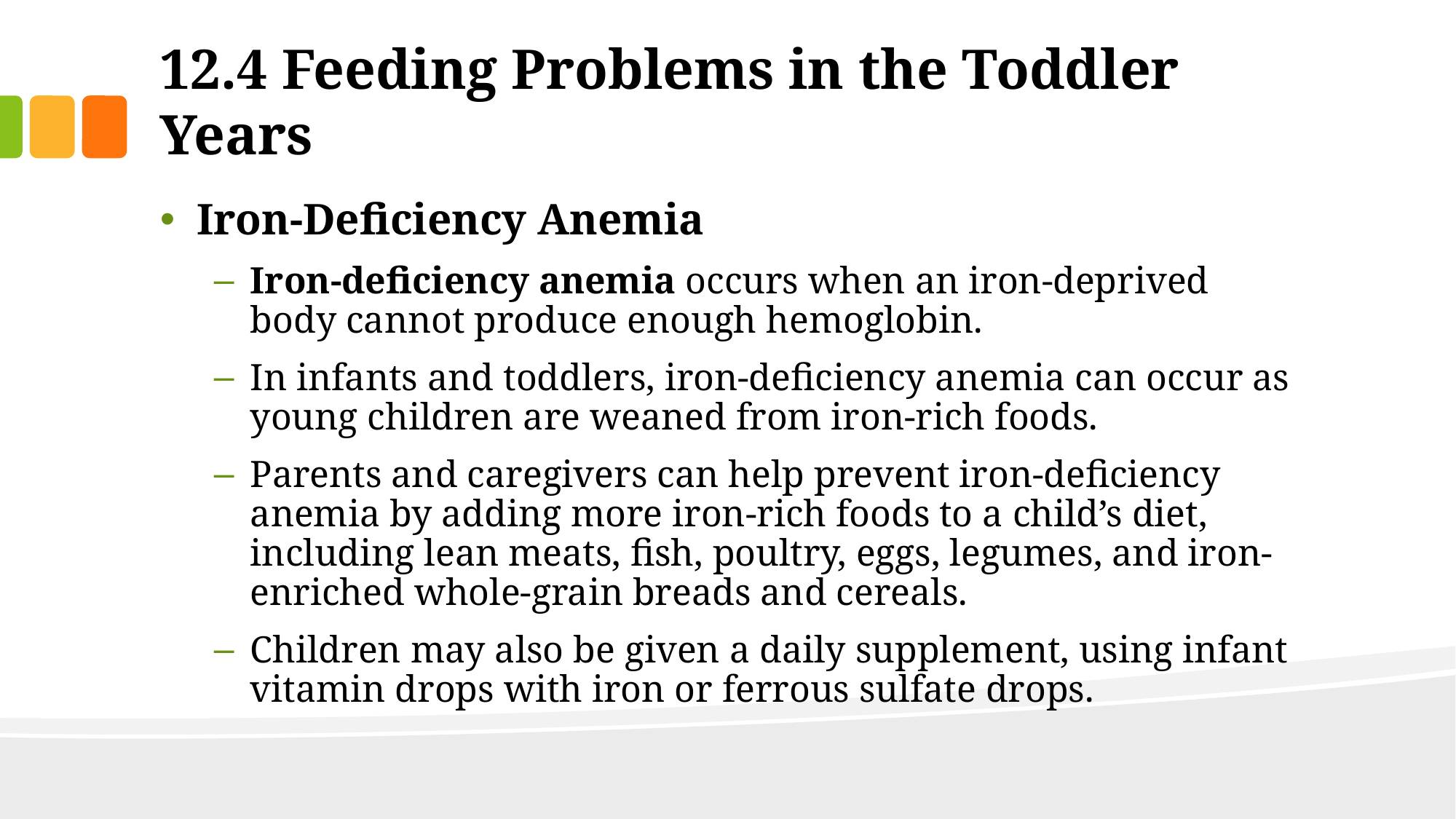

# 12.4 Feeding Problems in the Toddler Years
Iron-Deficiency Anemia
Iron-deficiency anemia occurs when an iron-deprived body cannot produce enough hemoglobin.
In infants and toddlers, iron-deficiency anemia can occur as young children are weaned from iron-rich foods.
Parents and caregivers can help prevent iron-deficiency anemia by adding more iron-rich foods to a child’s diet, including lean meats, fish, poultry, eggs, legumes, and iron-enriched whole-grain breads and cereals.
Children may also be given a daily supplement, using infant vitamin drops with iron or ferrous sulfate drops.